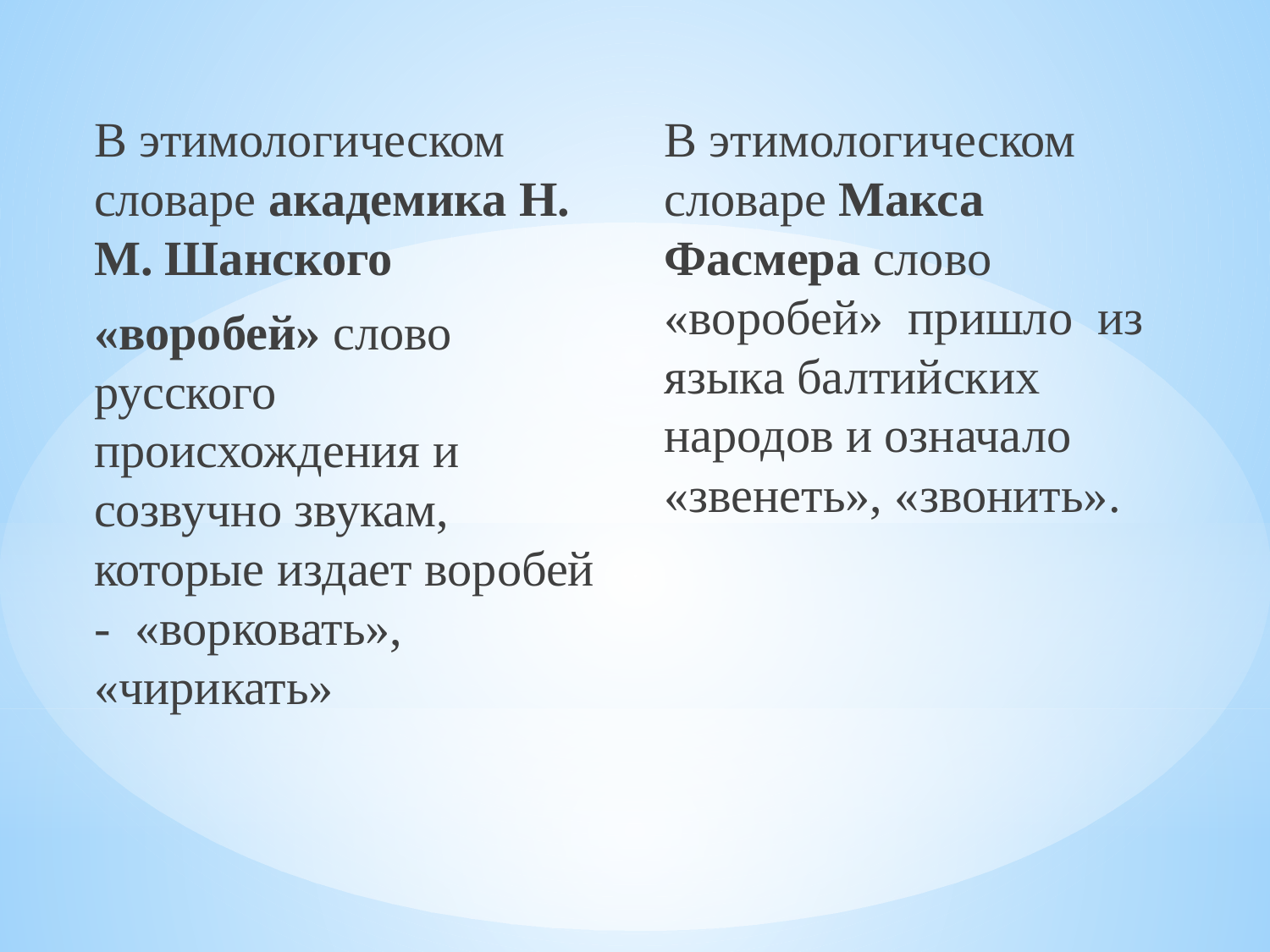

В этимологическом словаре академика Н. М. Шанского
«воробей» слово русского происхождения и созвучно звукам, которые издает воробей -  «ворковать», «чирикать»
В этимологическом  словаре Макса Фасмера слово  «воробей»  пришло  из языка балтийских народов и означало «звенеть», «звонить».